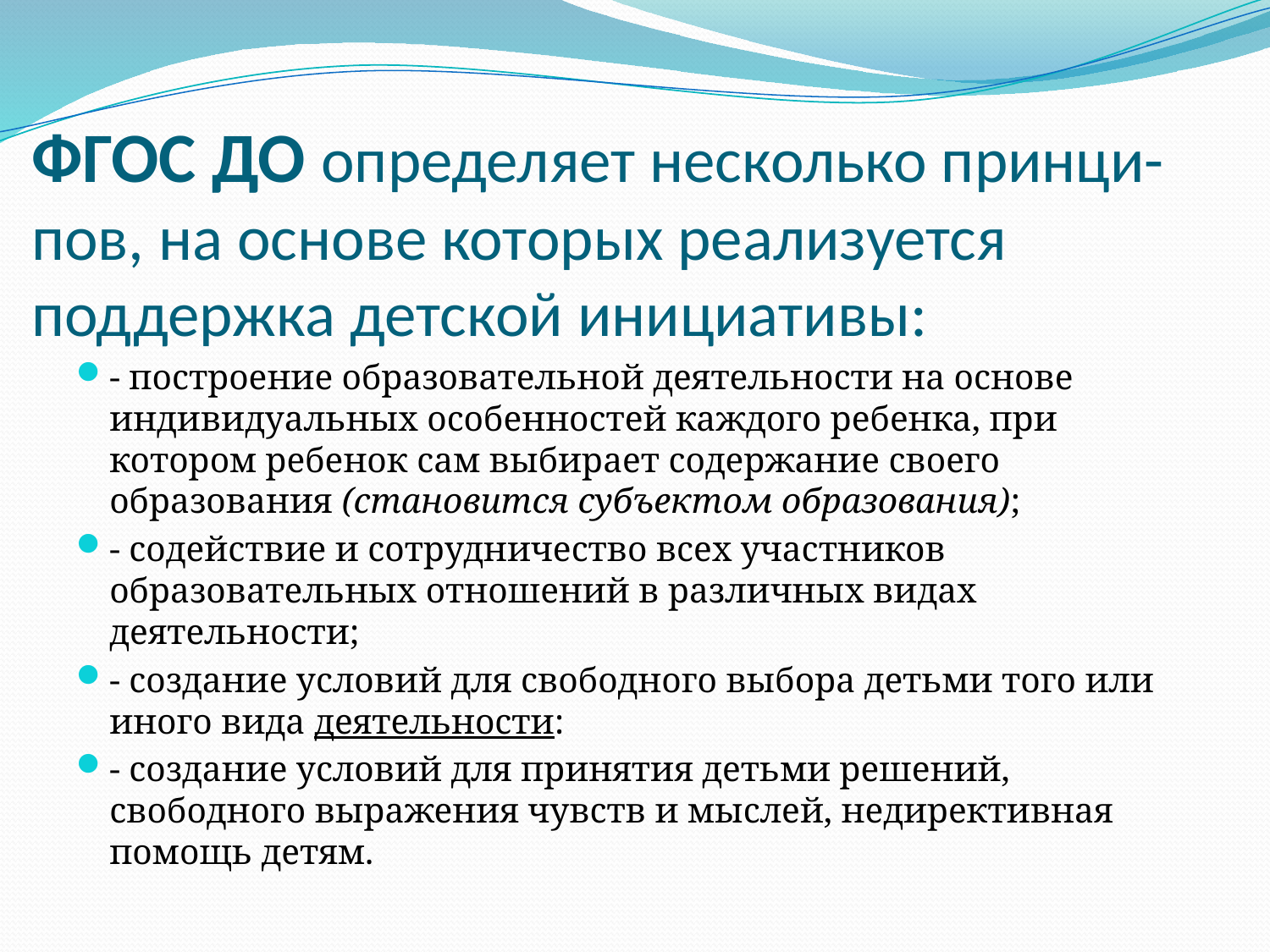

# ФГОС ДО определяет несколько принци- пов, на основе которых реализуется поддержка детской инициативы:
- построение образовательной деятельности на основе индивидуальных особенностей каждого ребенка, при котором ребенок сам выбирает содержание своего образования (становится субъектом образования);
- содействие и сотрудничество всех участников образовательных отношений в различных видах деятельности;
- создание условий для свободного выбора детьми того или иного вида деятельности:
- создание условий для принятия детьми решений, свободного выражения чувств и мыслей, недирективная помощь детям.